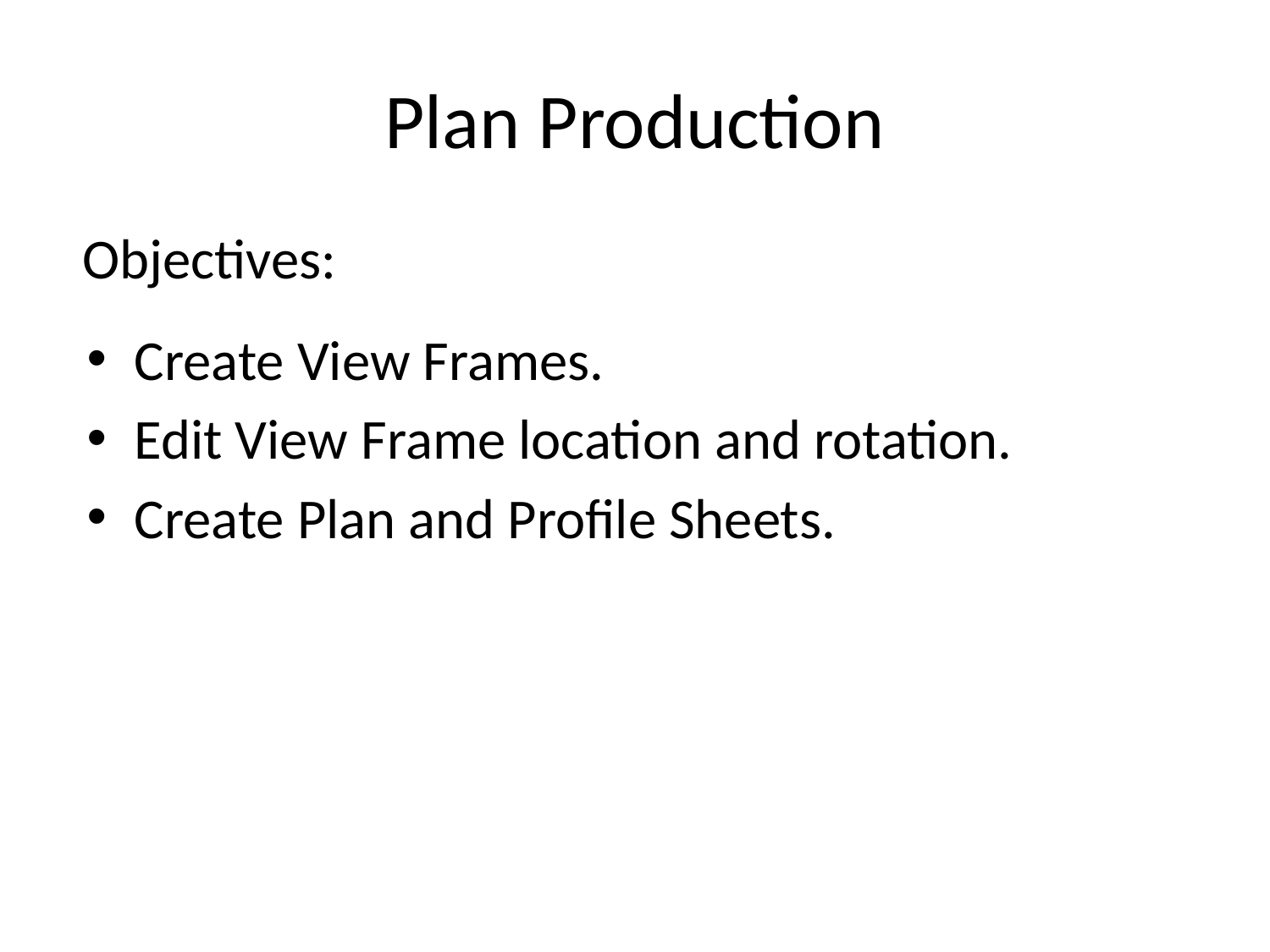

# Plan Production
Objectives:
Create View Frames.
Edit View Frame location and rotation.
Create Plan and Profile Sheets.